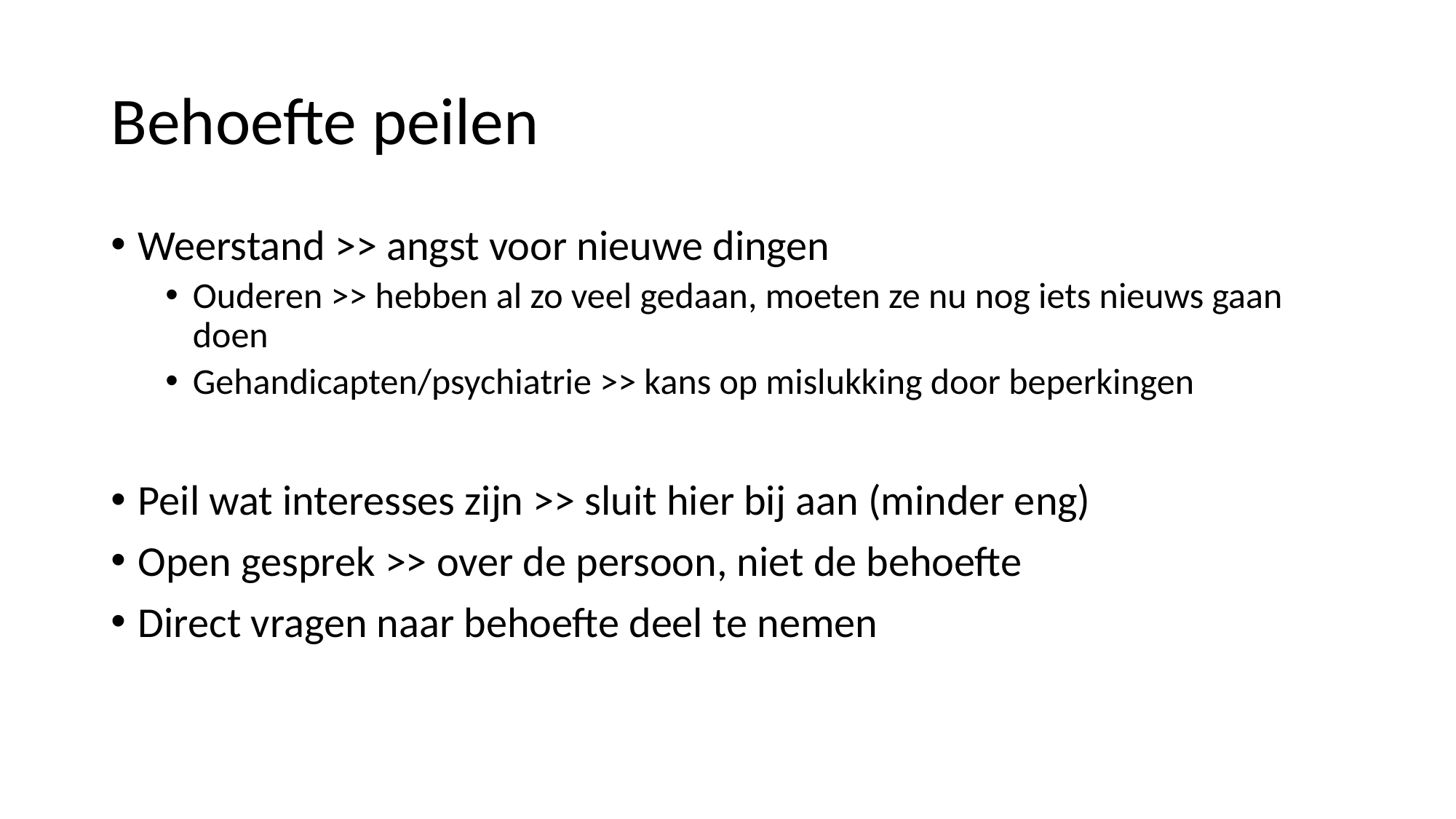

# Behoefte peilen
Weerstand >> angst voor nieuwe dingen
Ouderen >> hebben al zo veel gedaan, moeten ze nu nog iets nieuws gaan doen
Gehandicapten/psychiatrie >> kans op mislukking door beperkingen

Peil wat interesses zijn >> sluit hier bij aan (minder eng)
Open gesprek >> over de persoon, niet de behoefte
Direct vragen naar behoefte deel te nemen